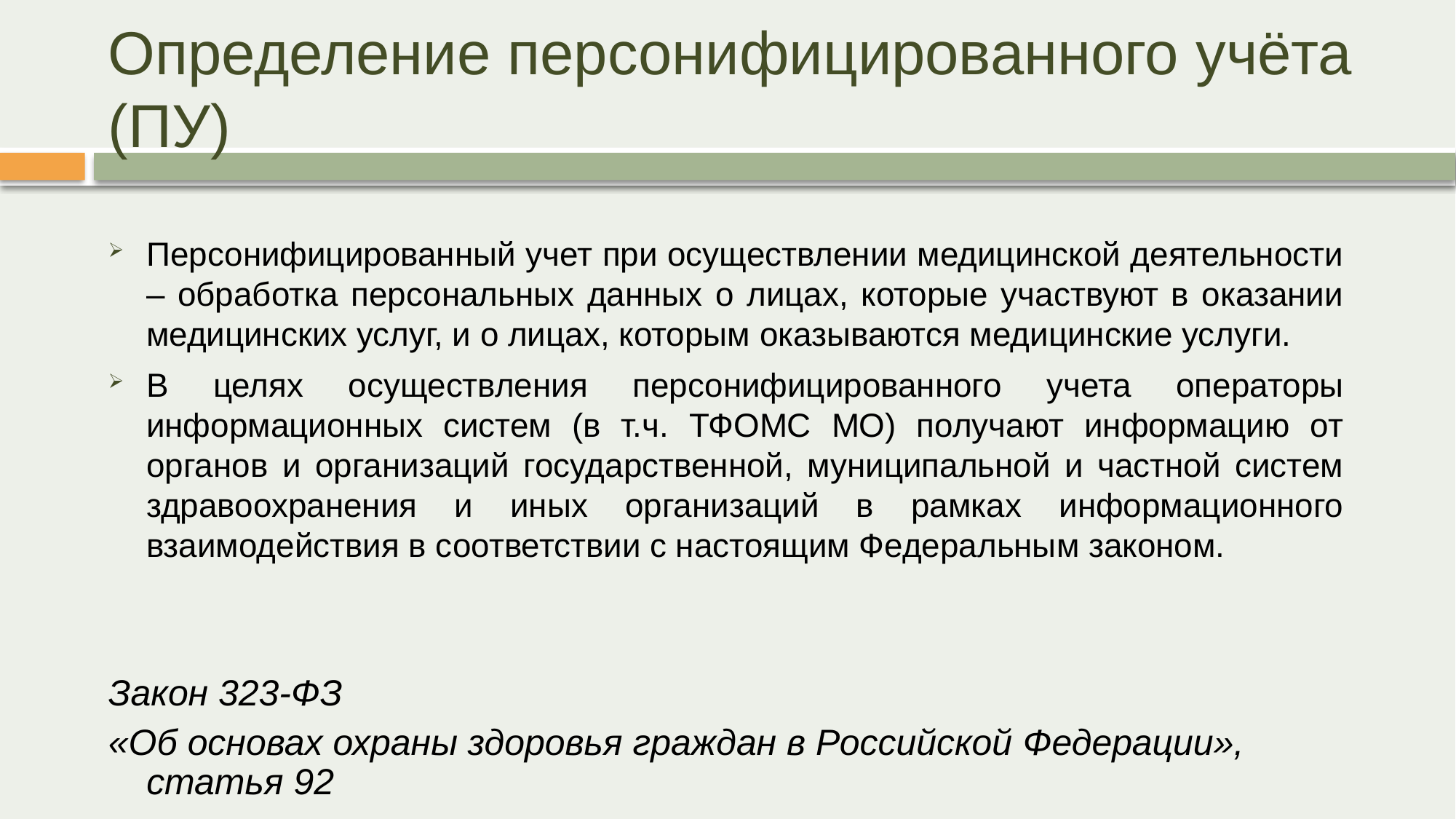

# Определение персонифицированного учёта (ПУ)
Персонифицированный учет при осуществлении медицинской деятельности – обработка персональных данных о лицах, которые участвуют в оказании медицинских услуг, и о лицах, которым оказываются медицинские услуги.
В целях осуществления персонифицированного учета операторы информационных систем (в т.ч. ТФОМС МО) получают информацию от органов и организаций государственной, муниципальной и частной систем здравоохранения и иных организаций в рамках информационного взаимодействия в соответствии с настоящим Федеральным законом.

Закон 323-ФЗ
«Об основах охраны здоровья граждан в Российской Федерации», статья 92